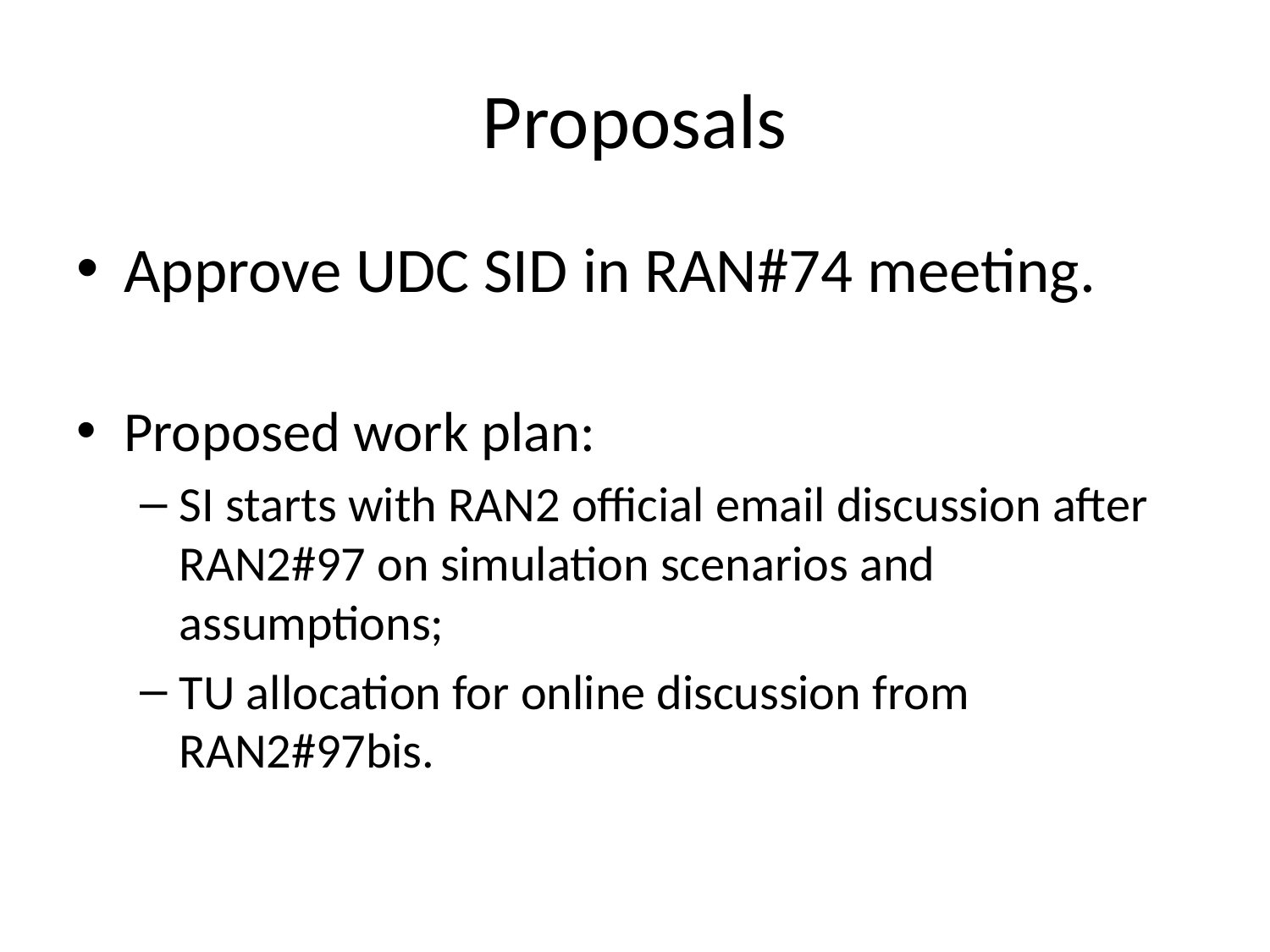

# Proposals
Approve UDC SID in RAN#74 meeting.

Proposed work plan:
SI starts with RAN2 official email discussion after RAN2#97 on simulation scenarios and assumptions;
TU allocation for online discussion from RAN2#97bis.